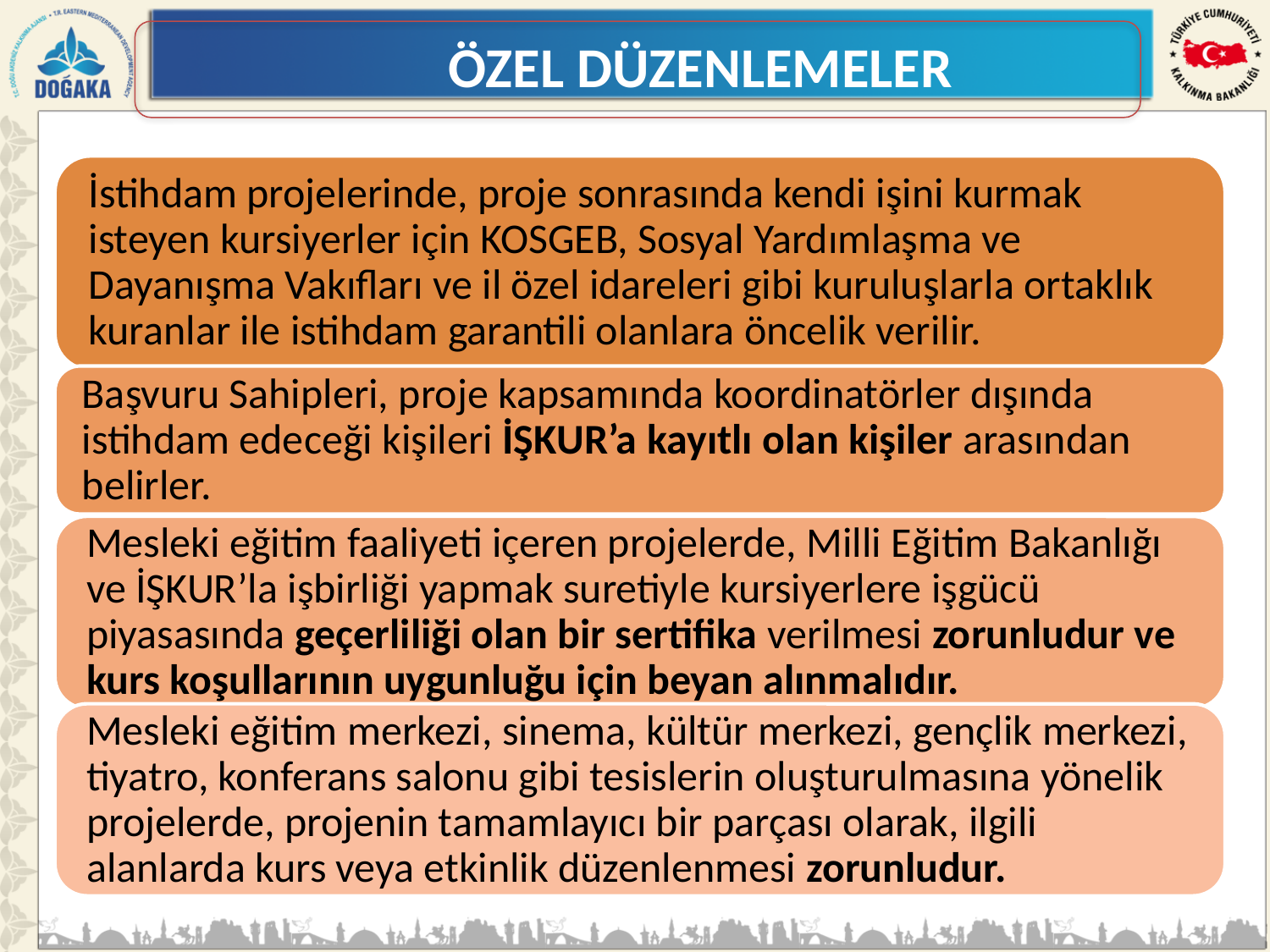

ÖZEL DÜZENLEMELER
İstihdam projelerinde, proje sonrasında kendi işini kurmak isteyen kursiyerler için KOSGEB, Sosyal Yardımlaşma ve Dayanışma Vakıfları ve il özel idareleri gibi kuruluşlarla ortaklık kuranlar ile istihdam garantili olanlara öncelik verilir.
Başvuru Sahipleri, proje kapsamında koordinatörler dışında istihdam edeceği kişileri İŞKUR’a kayıtlı olan kişiler arasından belirler.
Mesleki eğitim faaliyeti içeren projelerde, Milli Eğitim Bakanlığı ve İŞKUR’la işbirliği yapmak suretiyle kursiyerlere işgücü piyasasında geçerliliği olan bir sertifika verilmesi zorunludur ve kurs koşullarının uygunluğu için beyan alınmalıdır.
Mesleki eğitim merkezi, sinema, kültür merkezi, gençlik merkezi, tiyatro, konferans salonu gibi tesislerin oluşturulmasına yönelik projelerde, projenin tamamlayıcı bir parçası olarak, ilgili alanlarda kurs veya etkinlik düzenlenmesi zorunludur.